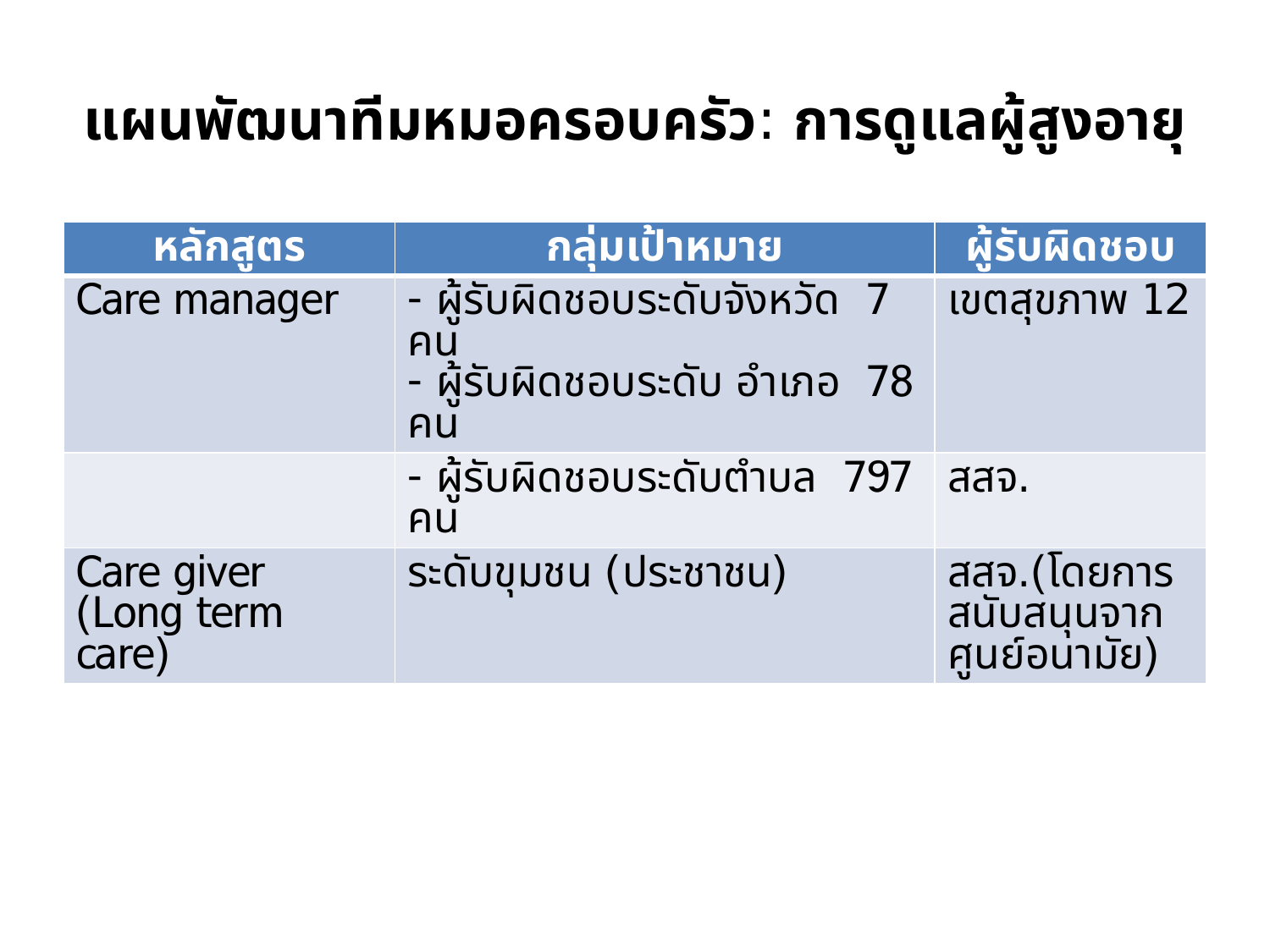

# แผนพัฒนาทีมหมอครอบครัว: การดูแลผู้สูงอายุ
| หลักสูตร | กลุ่มเป้าหมาย | ผู้รับผิดชอบ |
| --- | --- | --- |
| Care manager | - ผู้รับผิดชอบระดับจังหวัด 7 คน - ผู้รับผิดชอบระดับ อำเภอ 78 คน | เขตสุขภาพ 12 |
|  | - ผู้รับผิดชอบระดับตำบล 797 คน | สสจ. |
| Care giver (Long term care) | ระดับขุมชน (ประชาชน) | สสจ.(โดยการสนับสนุนจากศูนย์อนามัย) |